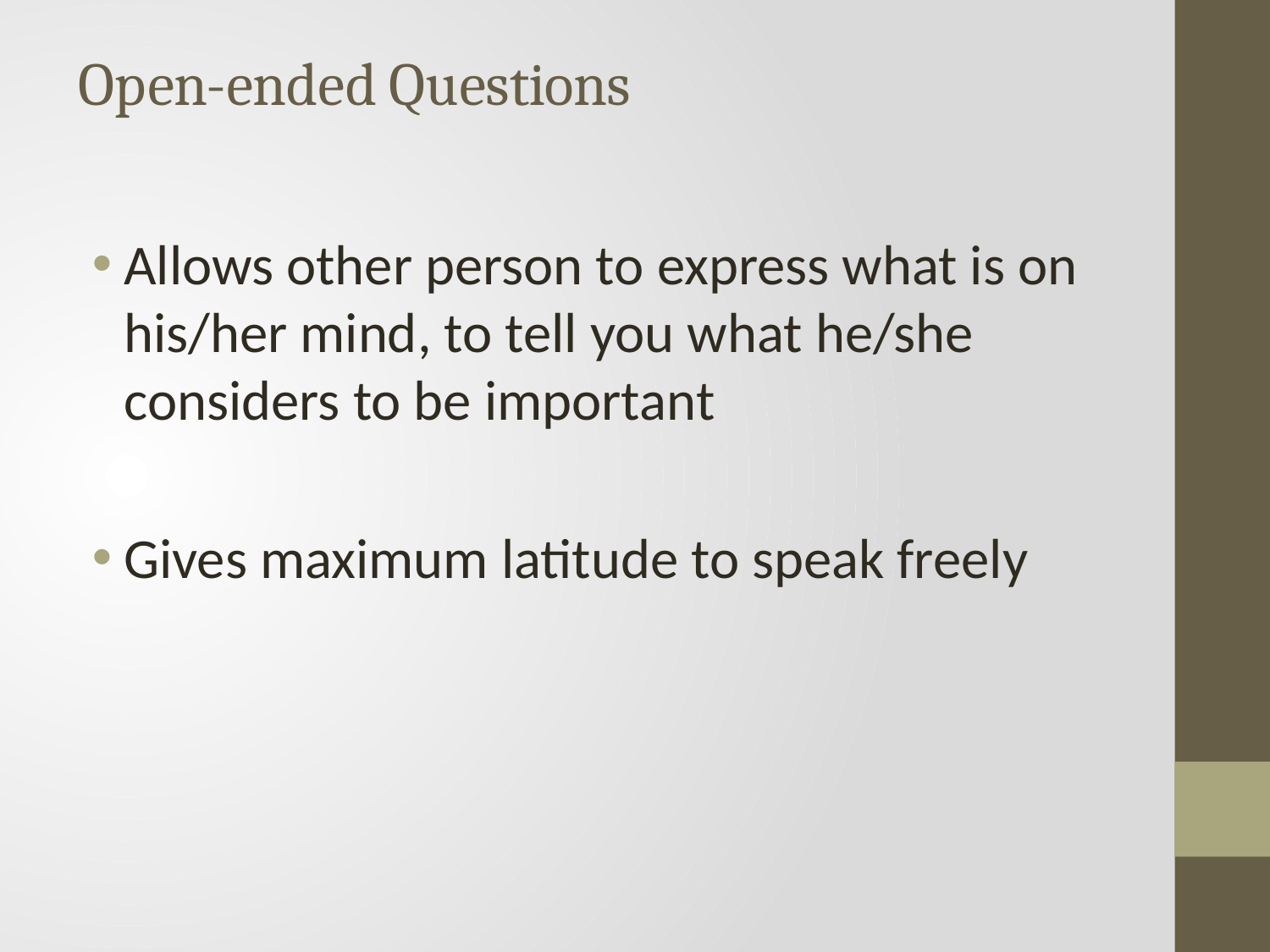

# Open-ended Questions
Allows other person to express what is on his/her mind, to tell you what he/she considers to be important

Gives maximum latitude to speak freely